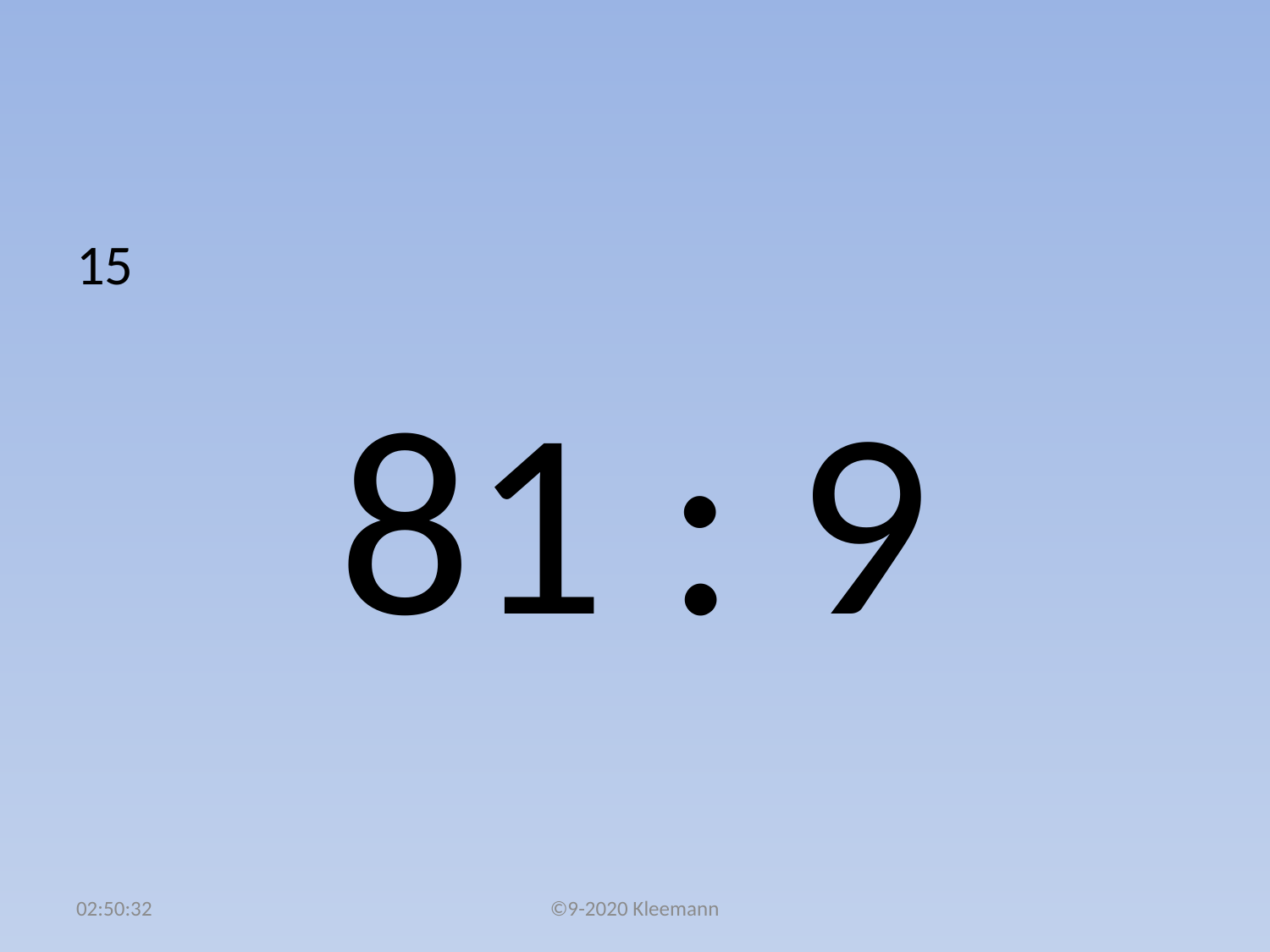

#
15
81 : 9
02:50:32
©9-2020 Kleemann